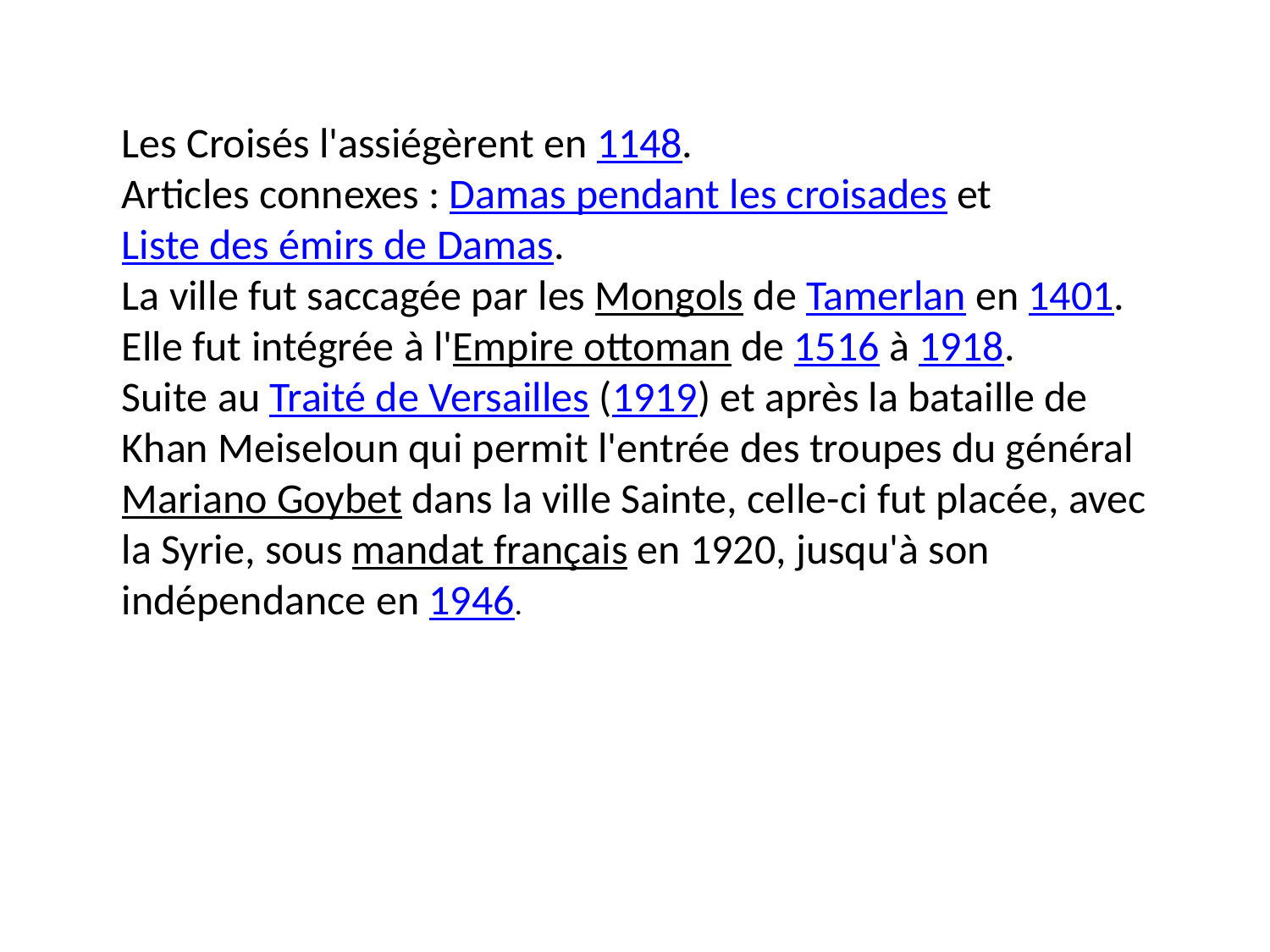

Les Croisés l'assiégèrent en 1148.
Articles connexes : Damas pendant les croisades et Liste des émirs de Damas.
La ville fut saccagée par les Mongols de Tamerlan en 1401.
Elle fut intégrée à l'Empire ottoman de 1516 à 1918.
Suite au Traité de Versailles (1919) et après la bataille de Khan Meiseloun qui permit l'entrée des troupes du général Mariano Goybet dans la ville Sainte, celle-ci fut placée, avec la Syrie, sous mandat français en 1920, jusqu'à son indépendance en 1946.